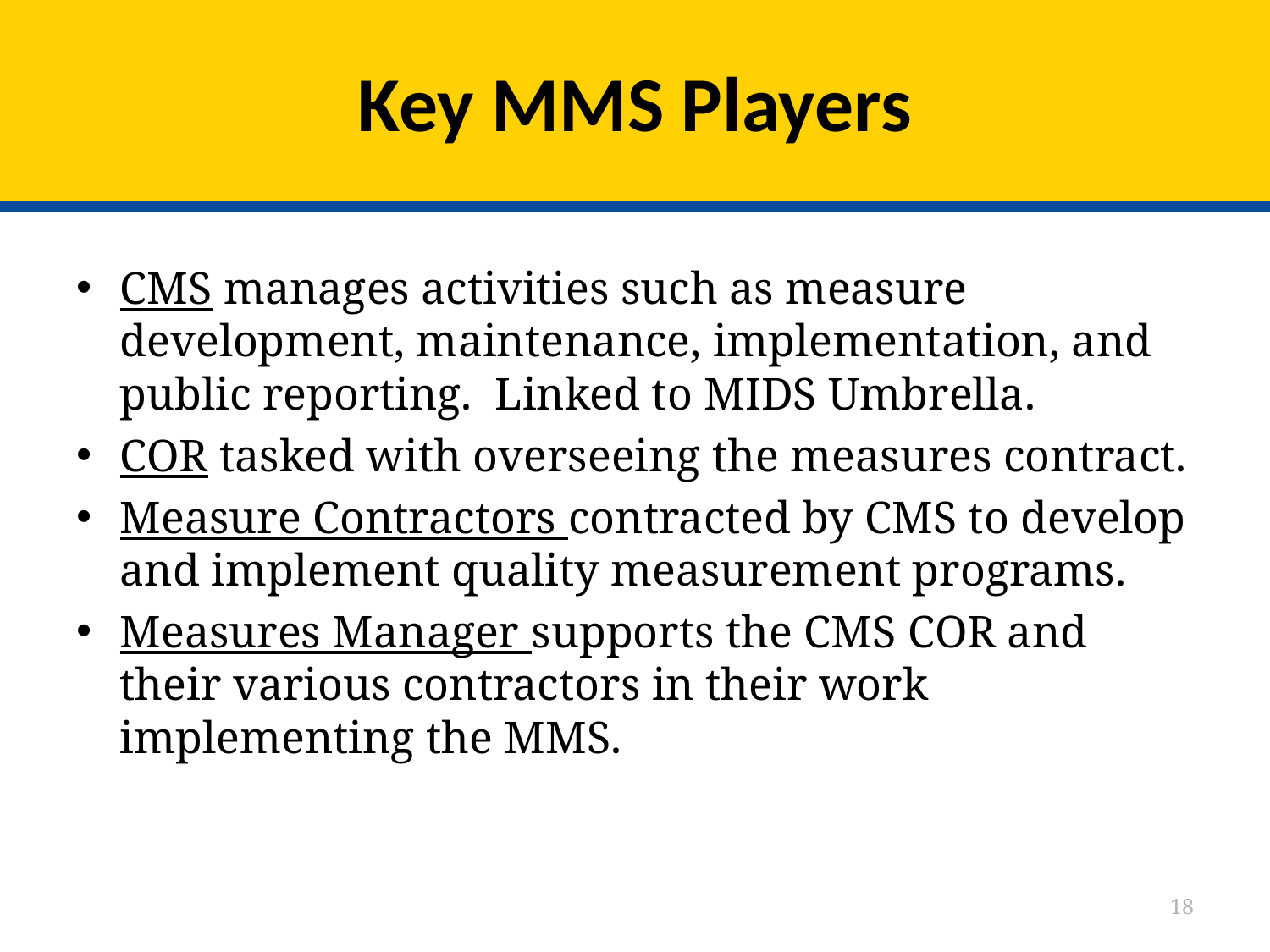

# Key MMS Players
CMS manages activities such as measure development, maintenance, implementation, and public reporting.  Linked to MIDS Umbrella.
COR tasked with overseeing the measures contract.
Measure Contractors contracted by CMS to develop and implement quality measurement programs.
Measures Manager supports the CMS COR and their various contractors in their work implementing the MMS.

18